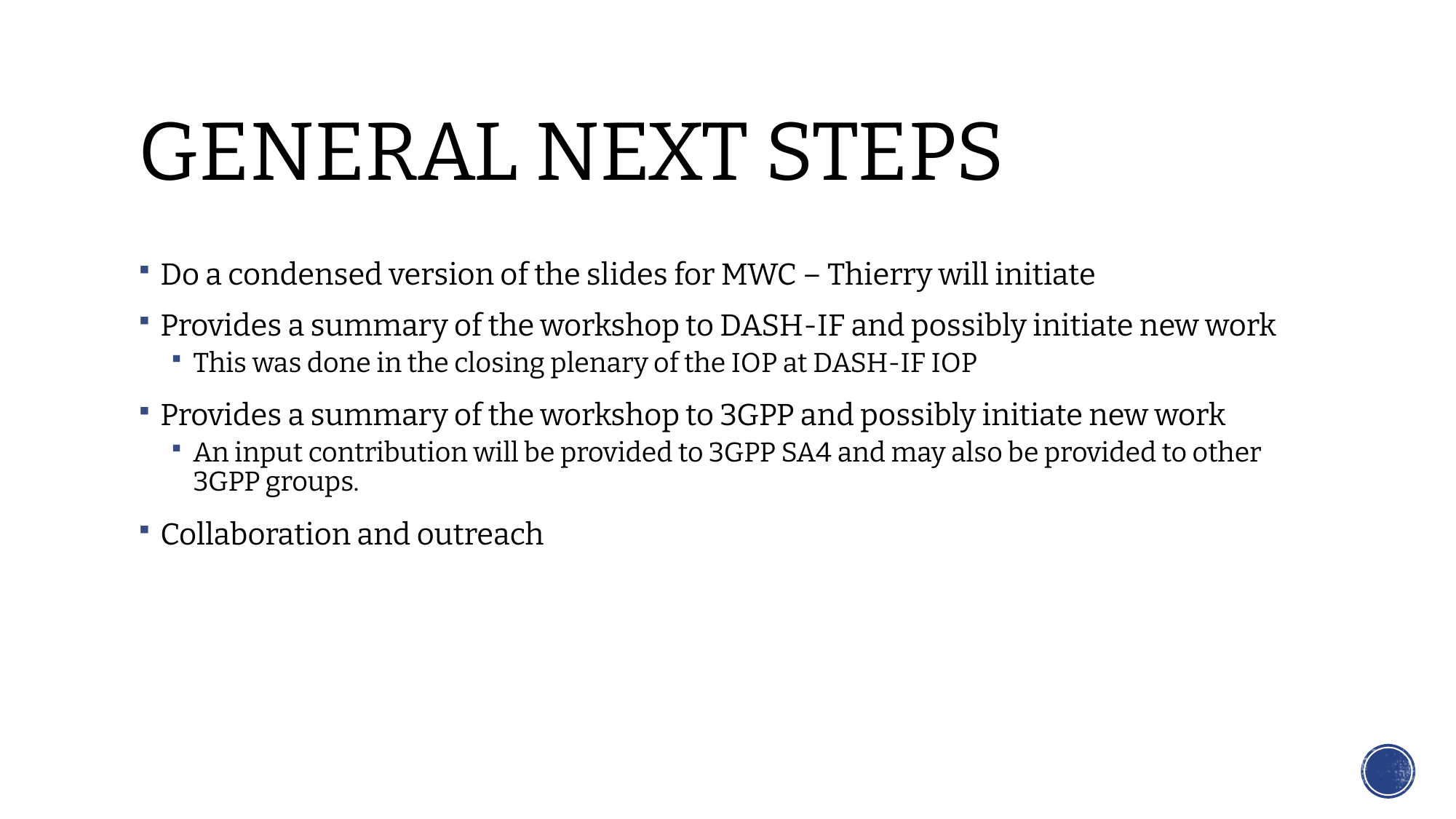

# General Next Steps
Do a condensed version of the slides for MWC – Thierry will initiate
Provides a summary of the workshop to DASH-IF and possibly initiate new work
This was done in the closing plenary of the IOP at DASH-IF IOP
Provides a summary of the workshop to 3GPP and possibly initiate new work
An input contribution will be provided to 3GPP SA4 and may also be provided to other 3GPP groups.
Collaboration and outreach